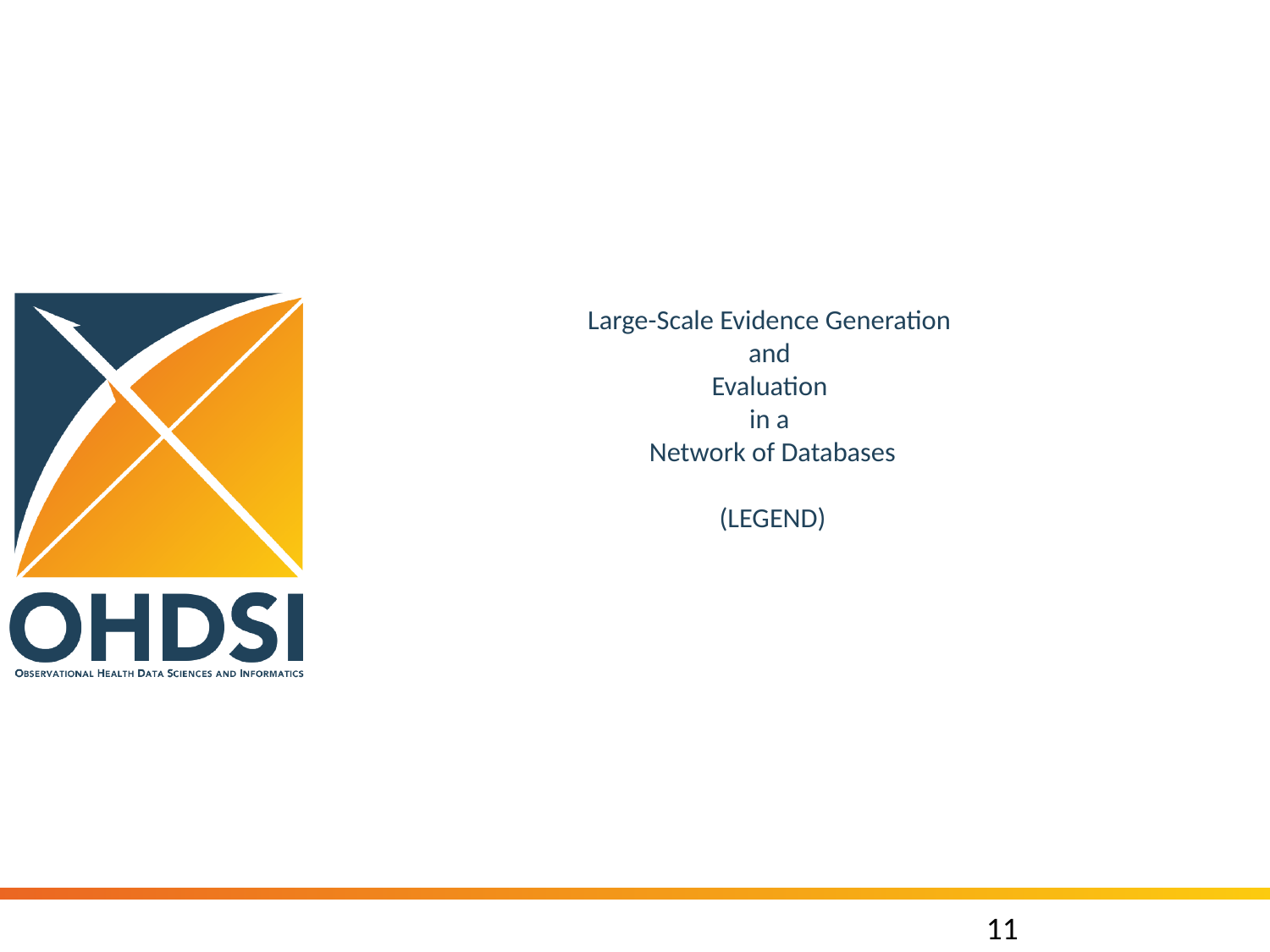

# Large-Scale Evidence Generation and Evaluation in a Network of Databases (LEGEND)
11